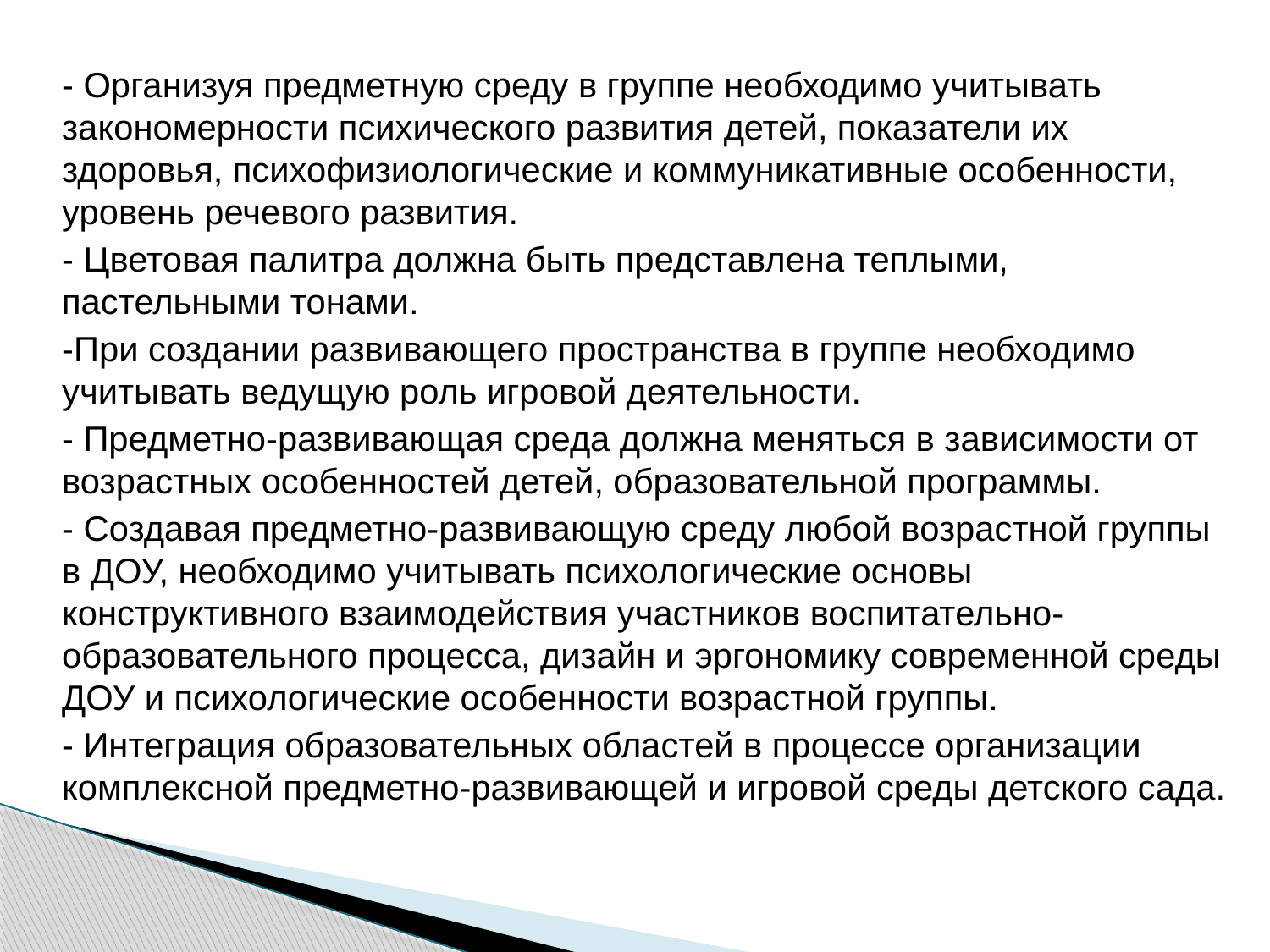

- Организуя предметную среду в группе необходимо учитывать закономерности психического развития детей, показатели их здоровья, психофизиологические и коммуникативные особенности, уровень речевого развития.
- Цветовая палитра должна быть представлена теплыми, пастельными тонами.
-При создании развивающего пространства в группе необходимо учитывать ведущую роль игровой деятельности.
- Предметно-развивающая среда должна меняться в зависимости от возрастных особенностей детей, образовательной программы.
- Создавая предметно-развивающую среду любой возрастной группы в ДОУ, необходимо учитывать психологические основы конструктивного взаимодействия участников воспитательно-образовательного процесса, дизайн и эргономику современной среды ДОУ и психологические особенности возрастной группы.
- Интеграция образовательных областей в процессе организации комплексной предметно-развивающей и игровой среды детского сада.